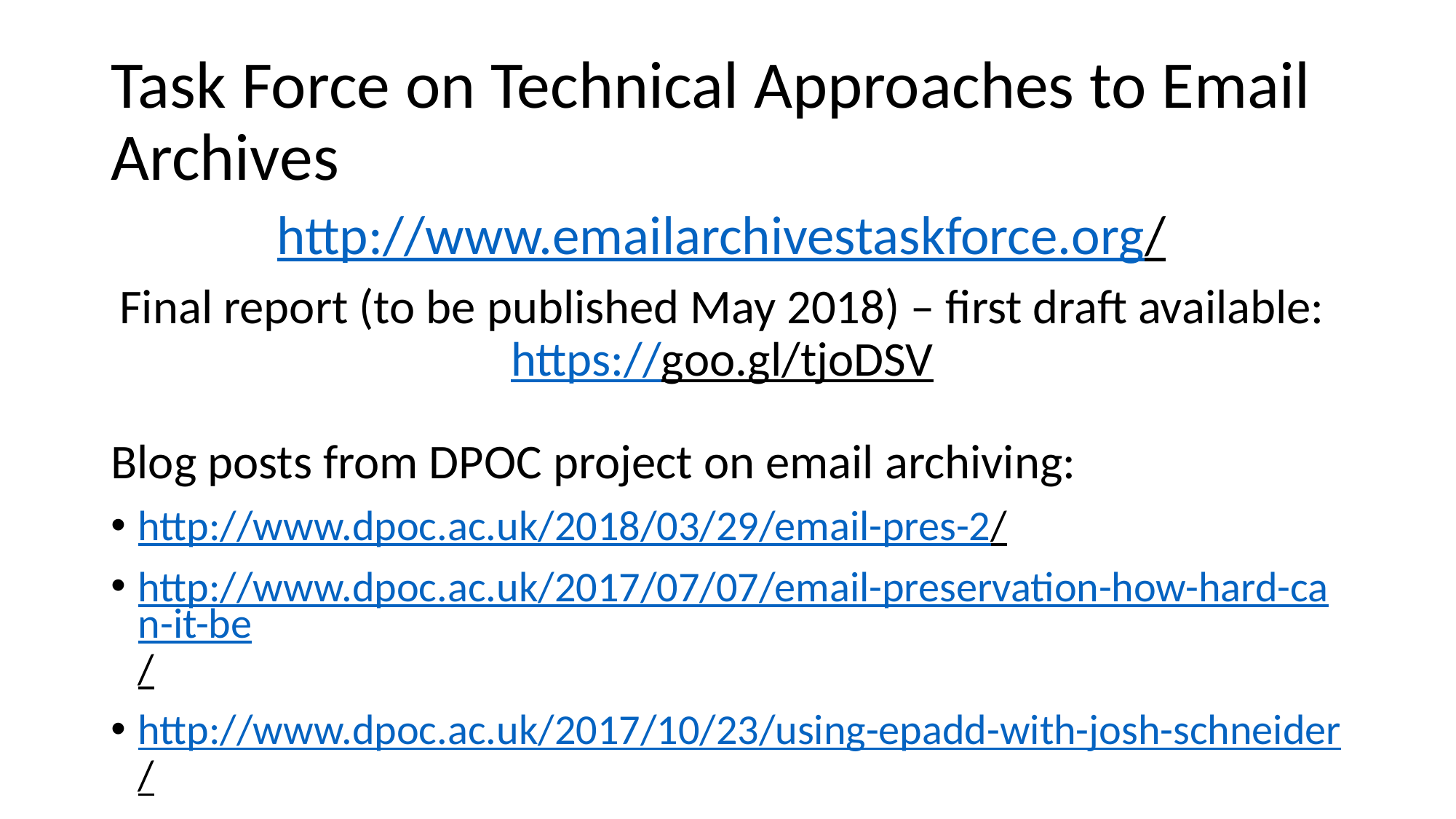

# Task Force on Technical Approaches to Email Archives
http://www.emailarchivestaskforce.org/
Final report (to be published May 2018) – first draft available: https://goo.gl/tjoDSV

Blog posts from DPOC project on email archiving:
http://www.dpoc.ac.uk/2018/03/29/email-pres-2/
http://www.dpoc.ac.uk/2017/07/07/email-preservation-how-hard-can-it-be/
http://www.dpoc.ac.uk/2017/10/23/using-epadd-with-josh-schneider/